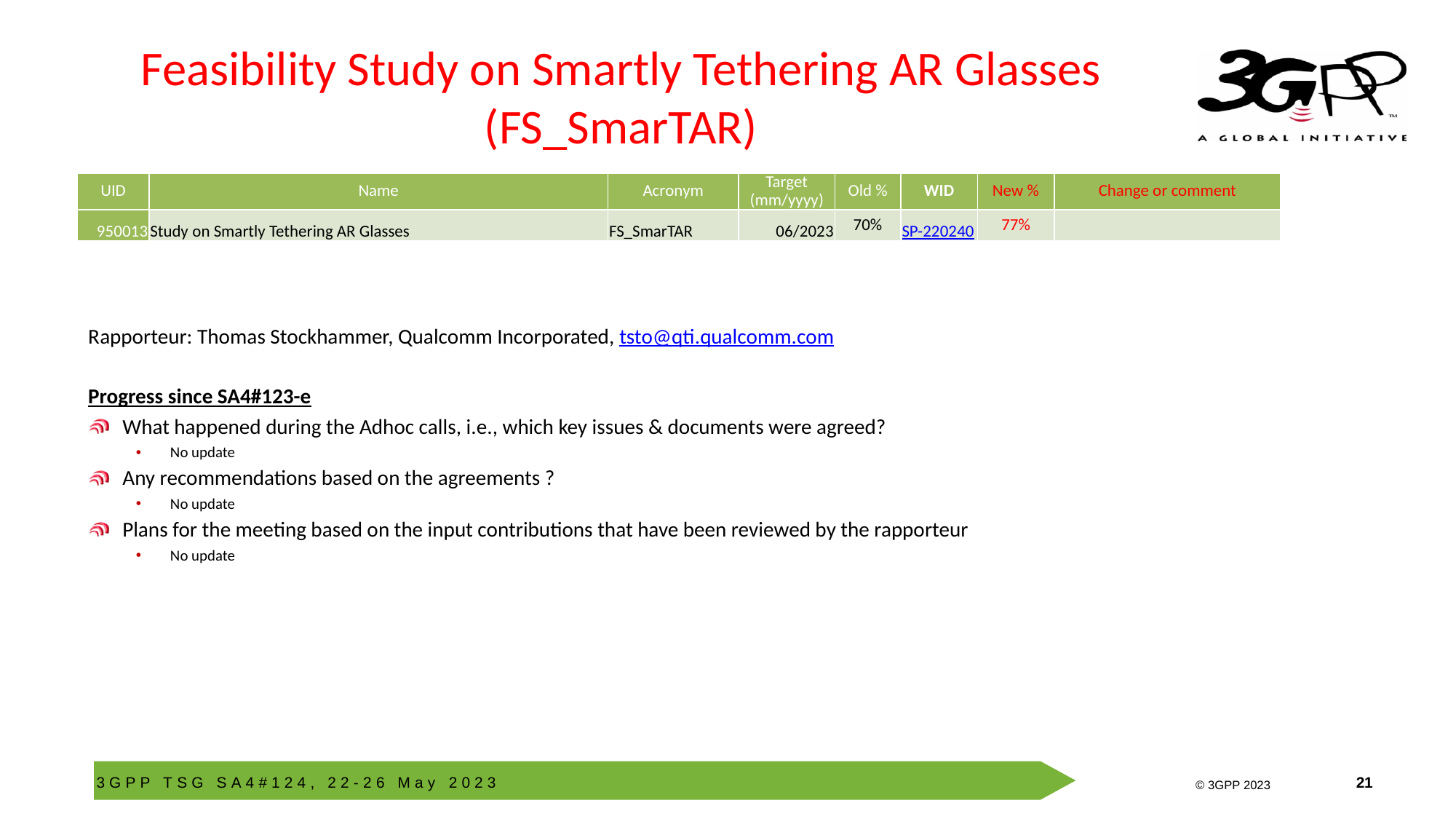

# Feasibility Study on Smartly Tethering AR Glasses (FS_SmarTAR)
| UID | Name | Acronym | Target (mm/yyyy) | Old % | WID | New % | Change or comment |
| --- | --- | --- | --- | --- | --- | --- | --- |
| 950013 | Study on Smartly Tethering AR Glasses | FS\_SmarTAR | 06/2023 | 70% | SP-220240 | 77% |  |
Rapporteur: Thomas Stockhammer, Qualcomm Incorporated, tsto@qti.qualcomm.com

Progress since SA4#123-e
What happened during the Adhoc calls, i.e., which key issues & documents were agreed?
No update
Any recommendations based on the agreements ?
No update
Plans for the meeting based on the input contributions that have been reviewed by the rapporteur
No update